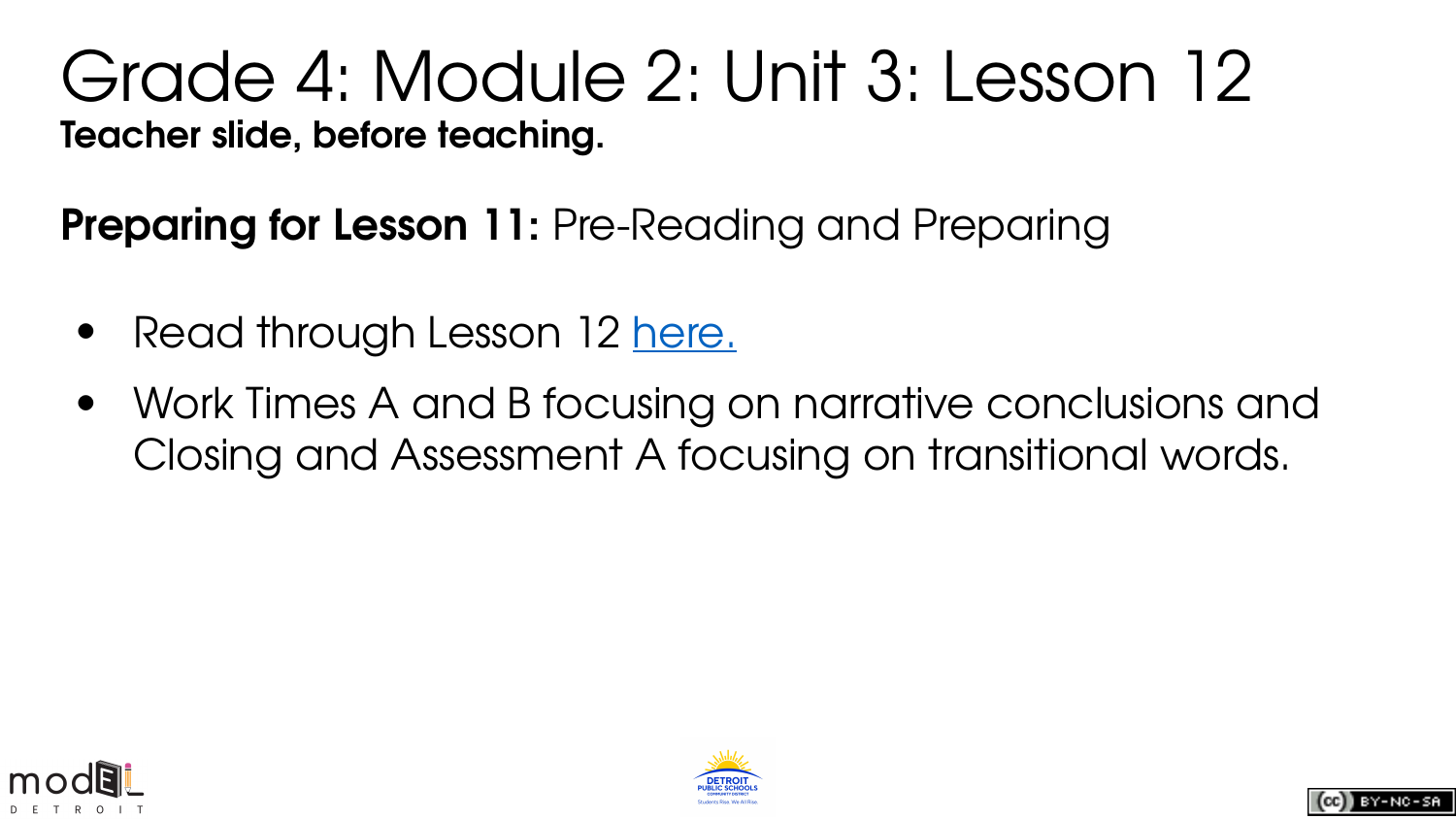

# Grade 4: Module 2: Unit 3: Lesson 12
Teacher slide, before teaching.
Preparing for Lesson 11: Pre-Reading and Preparing

Read through Lesson 12 here.
Work Times A and B focusing on narrative conclusions and Closing and Assessment A focusing on transitional words.